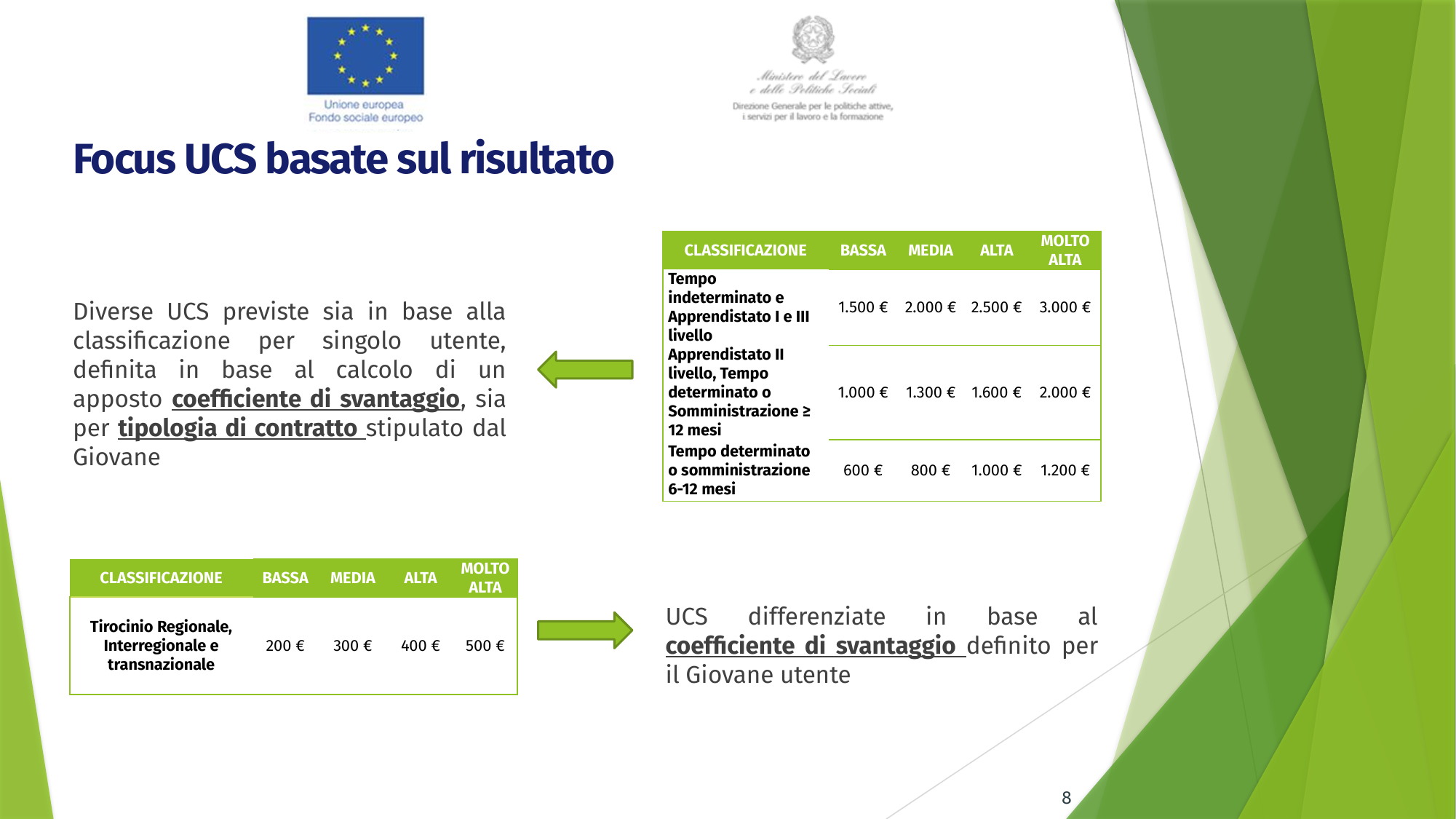

# Focus UCS basate sul risultato
| CLASSIFICAZIONE | BASSA | MEDIA | ALTA | MOLTO ALTA |
| --- | --- | --- | --- | --- |
| Tempo indeterminato e Apprendistato I e III livello | 1.500 € | 2.000 € | 2.500 € | 3.000 € |
| Apprendistato II livello, Tempo determinato o Somministrazione ≥ 12 mesi | 1.000 € | 1.300 € | 1.600 € | 2.000 € |
| Tempo determinato o somministrazione 6-12 mesi | 600 € | 800 € | 1.000 € | 1.200 € |
Diverse UCS previste sia in base alla classificazione per singolo utente, definita in base al calcolo di un apposto coefficiente di svantaggio, sia per tipologia di contratto stipulato dal Giovane

| CLASSIFICAZIONE | BASSA | MEDIA | ALTA | MOLTO ALTA |
| --- | --- | --- | --- | --- |
| Tirocinio Regionale, Interregionale e transnazionale | 200 € | 300 € | 400 € | 500 € |
UCS differenziate in base al coefficiente di svantaggio definito per il Giovane utente